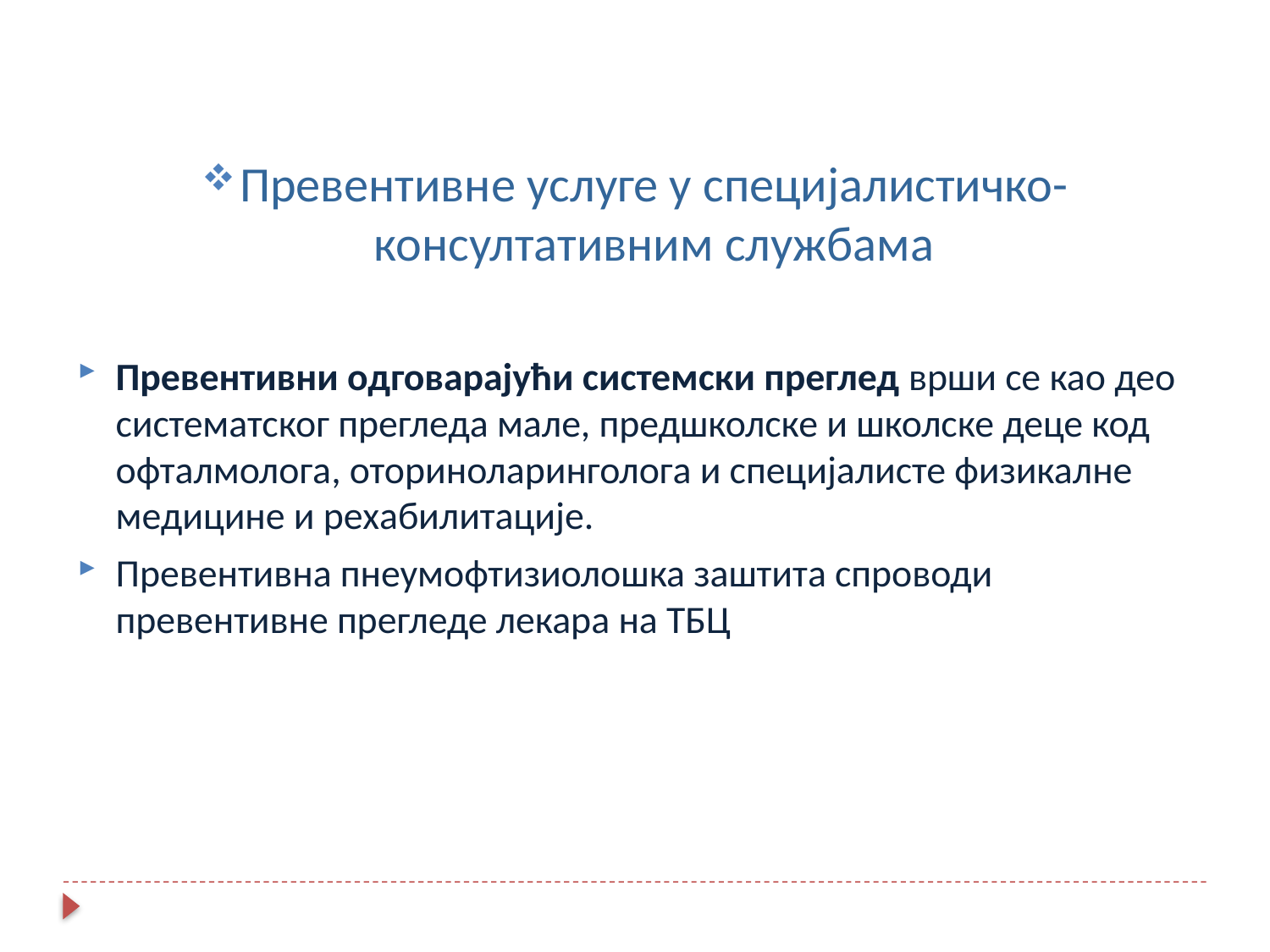

Превентивне услуге у специјалистичко-консултативним службама

Превентивни одговарајући системски преглед врши се као део систематског прегледа мале, предшколске и школске деце код офталмолога, оториноларинголога и специјалисте физикалне медицине и рехабилитације.
Превентивна пнеумофтизиолошка заштита спроводи превентивне прегледе лекара на ТБЦ